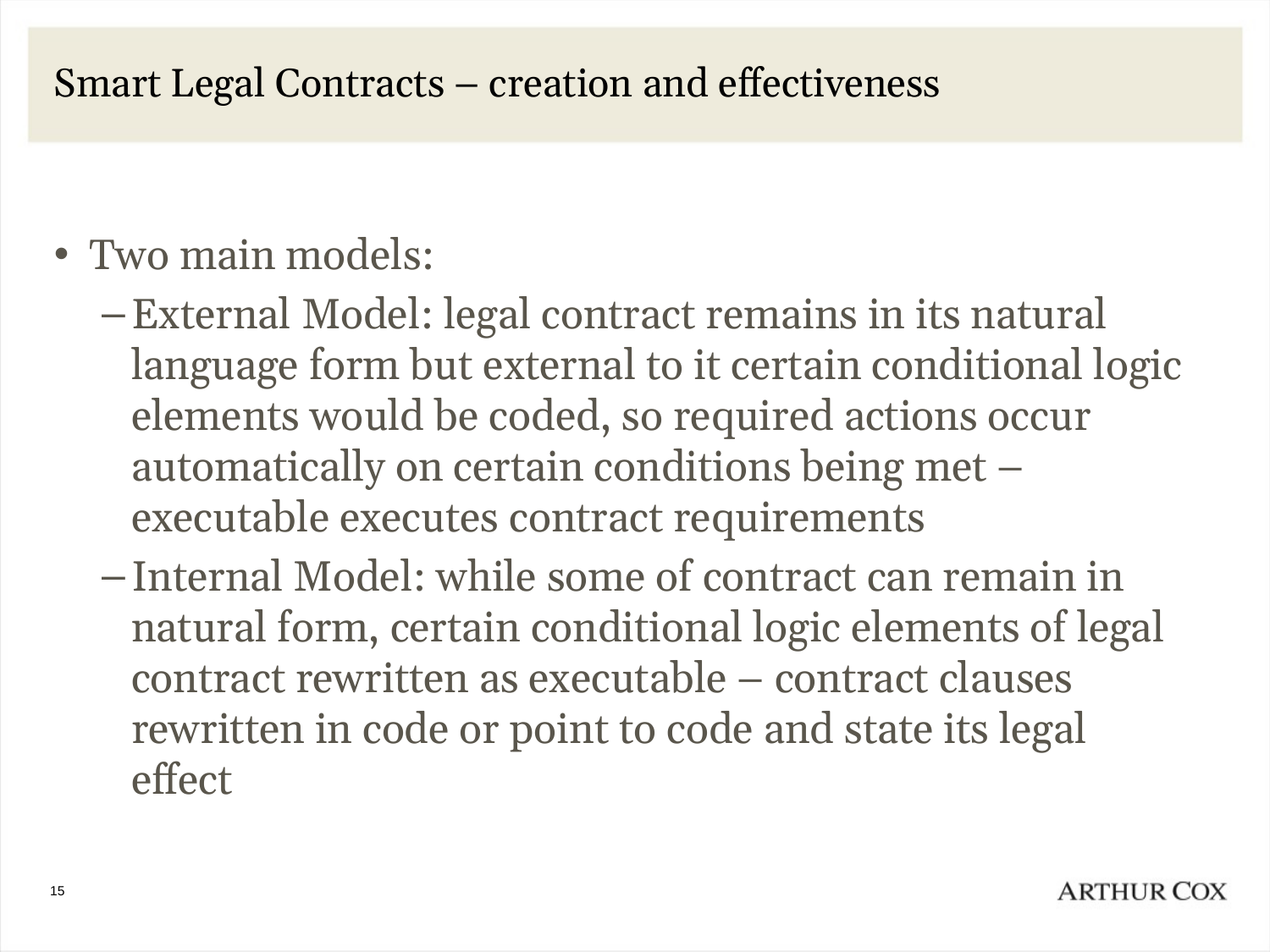

# Smart Legal Contracts – creation and effectiveness
Two main models:
External Model: legal contract remains in its natural language form but external to it certain conditional logic elements would be coded, so required actions occur automatically on certain conditions being met – executable executes contract requirements
Internal Model: while some of contract can remain in natural form, certain conditional logic elements of legal contract rewritten as executable – contract clauses rewritten in code or point to code and state its legal effect
15